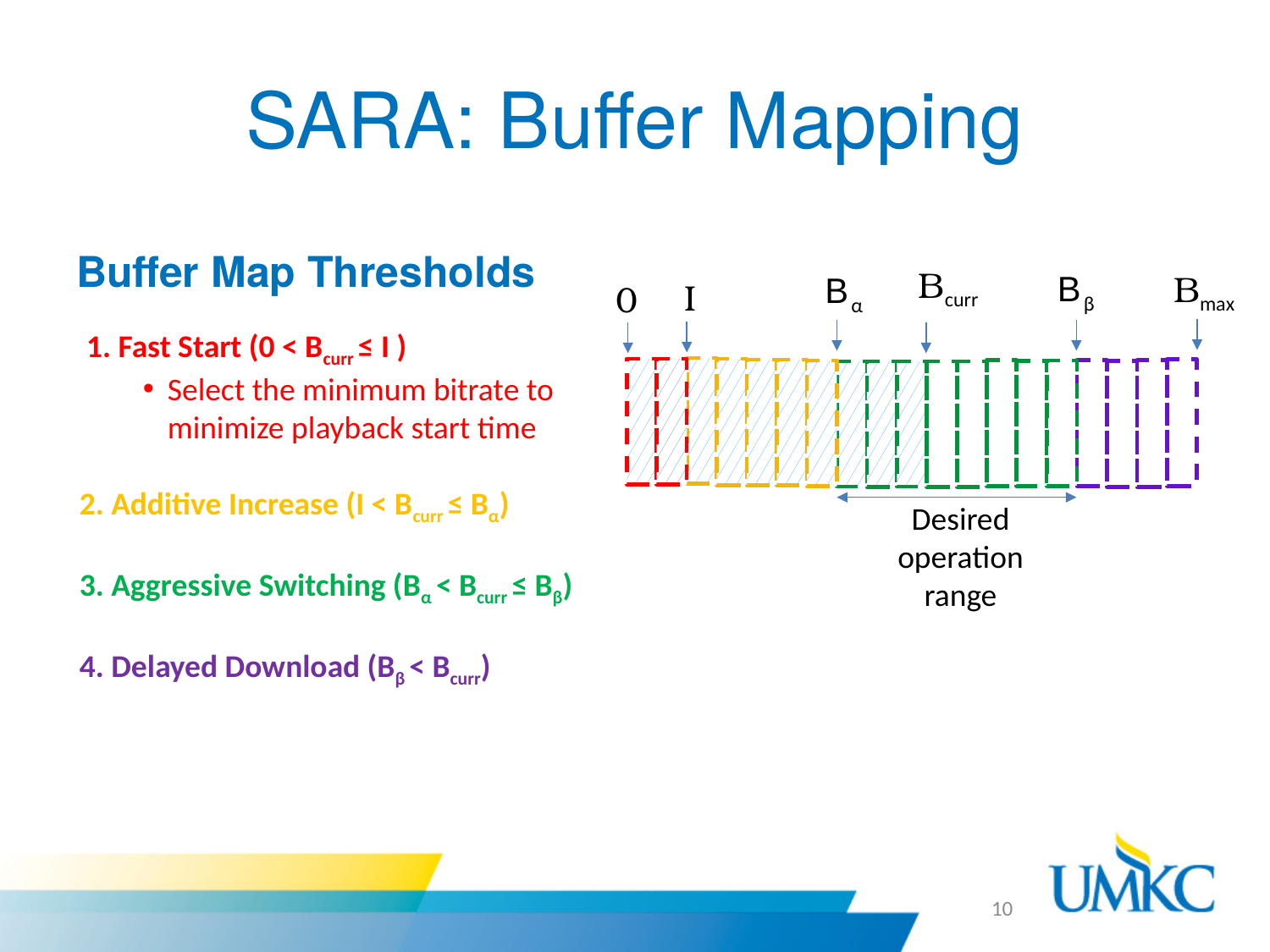

# SARA: Buffer Mapping
Buffer Map Thresholds
Bcurr
Bβ
Bmax
Bα
I
0

Desired operation range

 1. Fast Start (0 < Bcurr ≤ I )
Select the minimum bitrate to
minimize playback start time
2. Additive Increase (I < Bcurr ≤ Bα)
3. Aggressive Switching (Bα < Bcurr ≤ Bβ)
4. Delayed Download (Bβ < Bcurr)
10